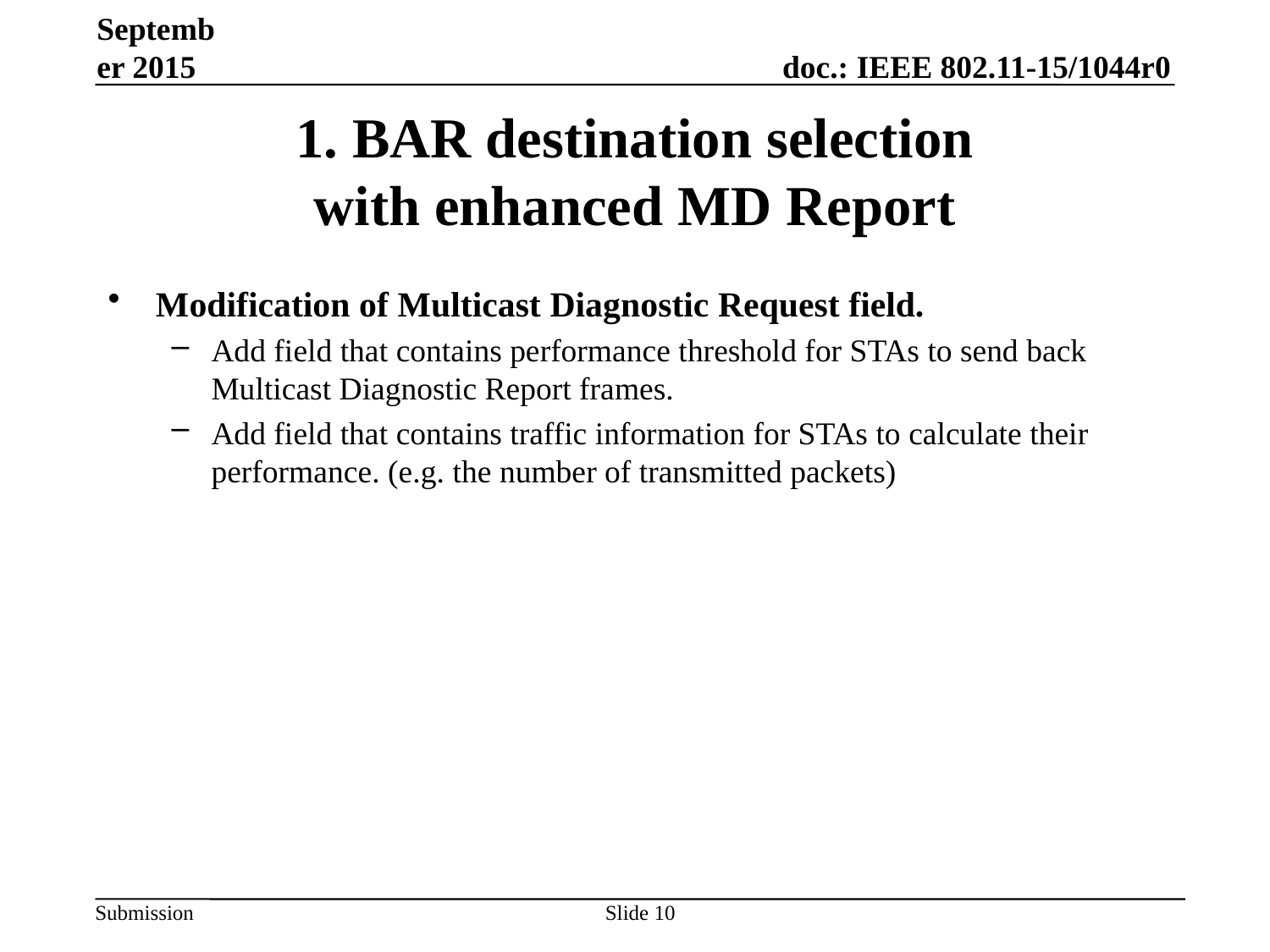

September 2015
# 1. BAR destination selection with enhanced MD Report
Modification of Multicast Diagnostic Request field.
Add field that contains performance threshold for STAs to send back Multicast Diagnostic Report frames.
Add field that contains traffic information for STAs to calculate their performance. (e.g. the number of transmitted packets)
Slide 10
Yusuke Tanaka, Sony Corporation